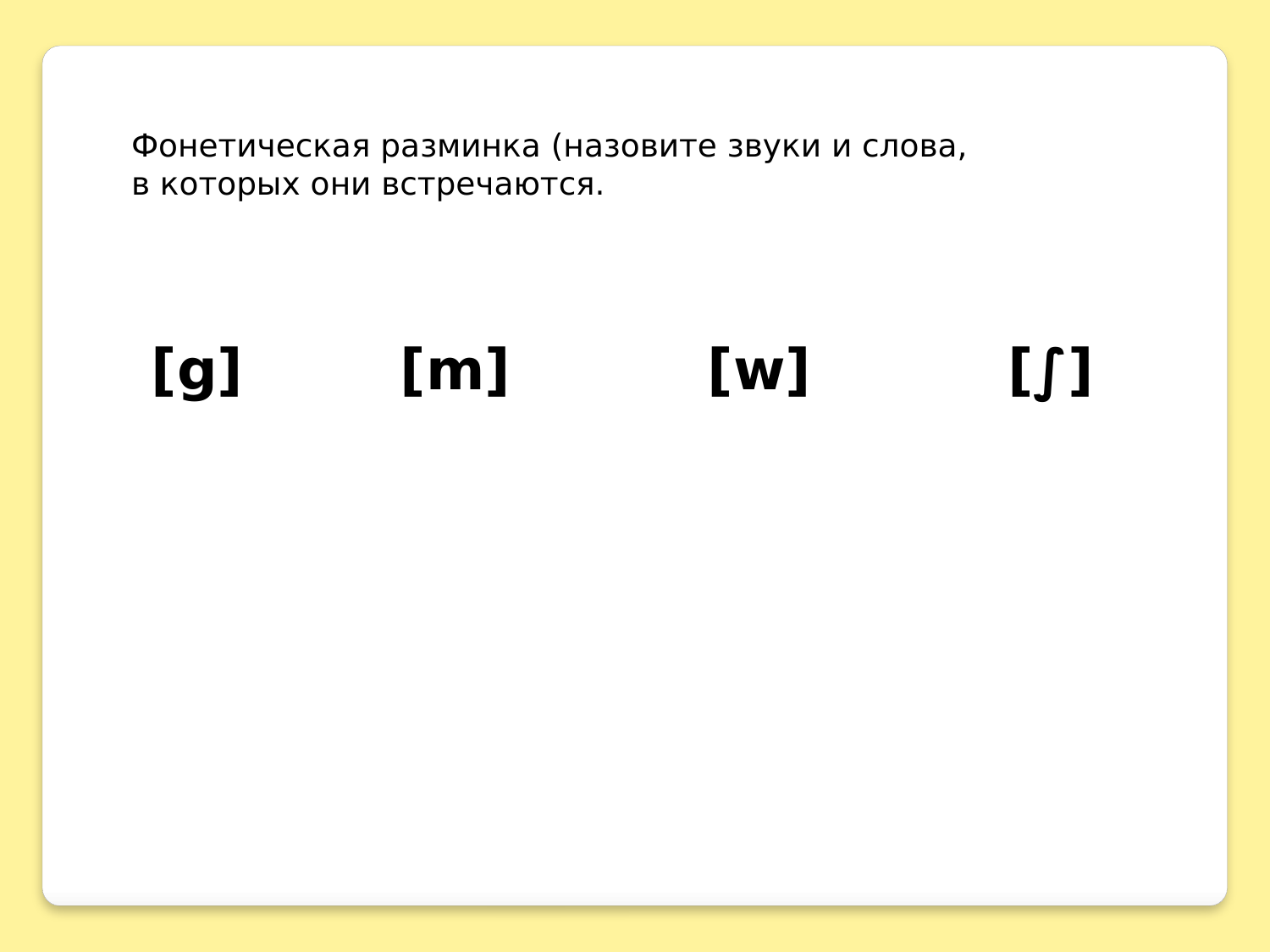

Фонетическая разминка (назовите звуки и слова,
в которых они встречаются.
[g]        [m]          [w]          [∫]